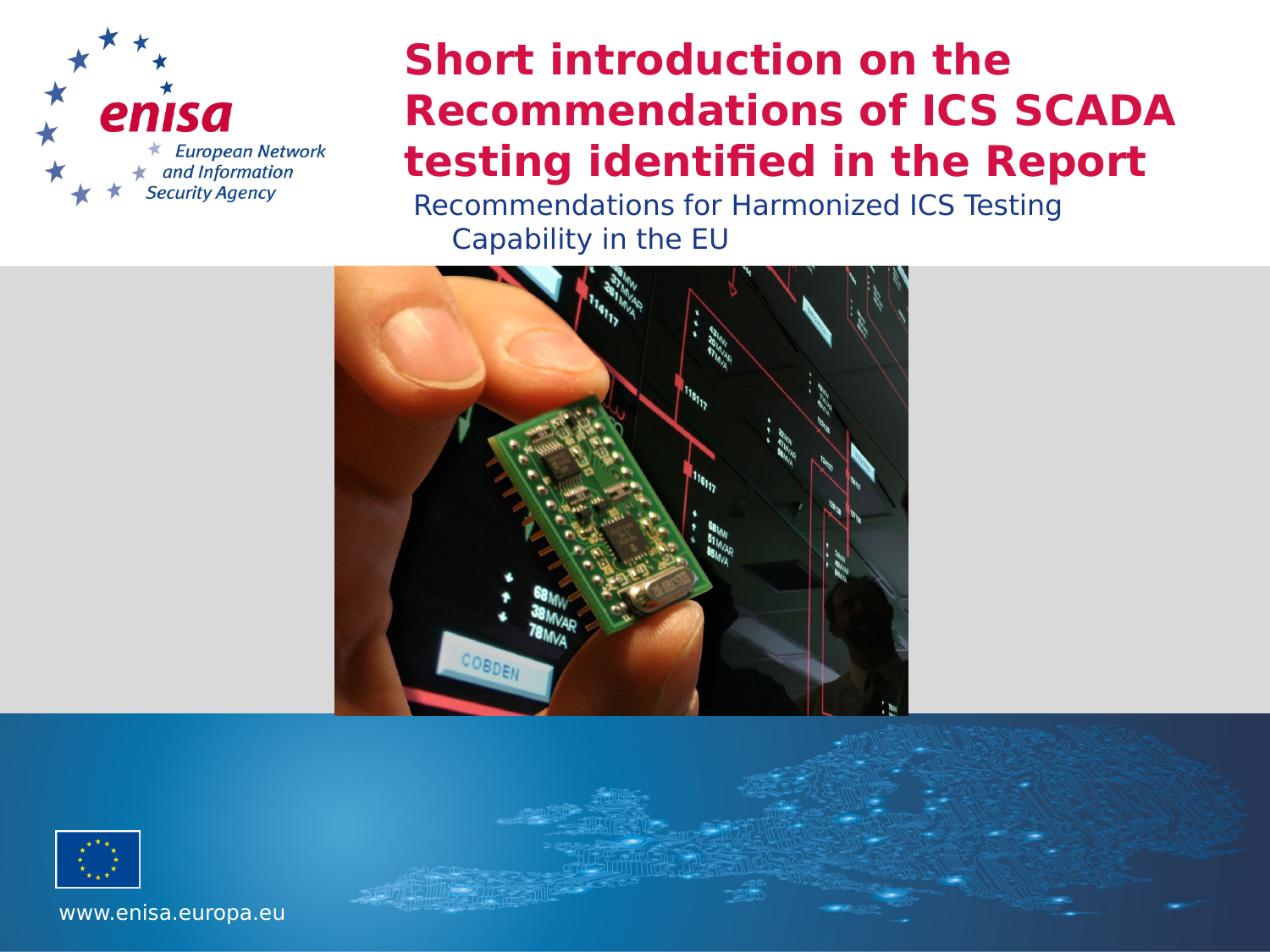

# Short introduction on the Recommendations of ICS SCADA testing identified in the Report
 Recommendations for Harmonized ICS Testing Capability in the EU